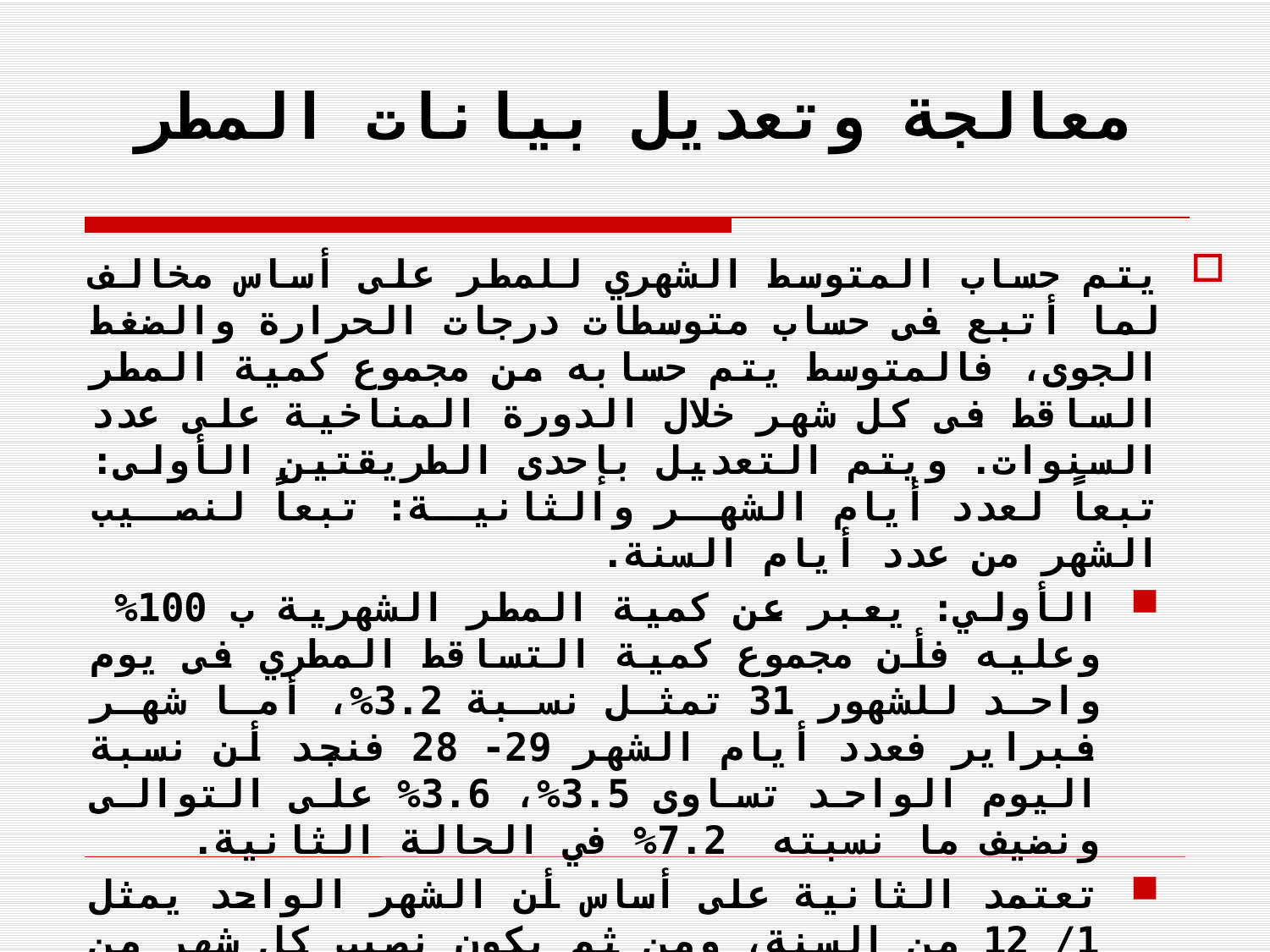

# معالجة وتعديل بيانات المطر
يتم حساب المتوسط الشهري للمطر على أساس مخالف لما أتبع فى حساب متوسطات درجات الحرارة والضغط الجوى، فالمتوسط يتم حسابه من مجموع كمية المطر الساقط فى كل شهر خلال الدورة المناخية على عدد السنوات. ويتم التعديل بإحدى الطريقتين الأولى: تبعاً لعدد أيام الشهر والثانية: تبعاً لنصيب الشهر من عدد أيام السنة.
الأولي: يعبر عن كمية المطر الشهرية ب 100%  وعليه فأن مجموع كمية التساقط المطري فى يوم واحد للشهور 31 تمثل نسبة 3.2%، أما شهر فبراير فعدد أيام الشهر 29- 28 فنجد أن نسبة اليوم الواحد تساوى 3.5%، 3.6% على التوالى ونضيف ما نسبته  7.2% في الحالة الثانية.
تعتمد الثانية على أساس أن الشهر الواحد يمثل 1/ 12 من السنة، ومن ثم يكون نصيب كل شهر من عدد أيام السنة عبارة عن 365/ 12 أي ما يوازى  30.42 يوم. ولتعديل الشهور التي عدد أيامها 31 يوم، نضرب كمية المطر الشهرية× 0.981، والشهور 30× 1.014 وفبراير 29× 1.049 و28 × 1.086